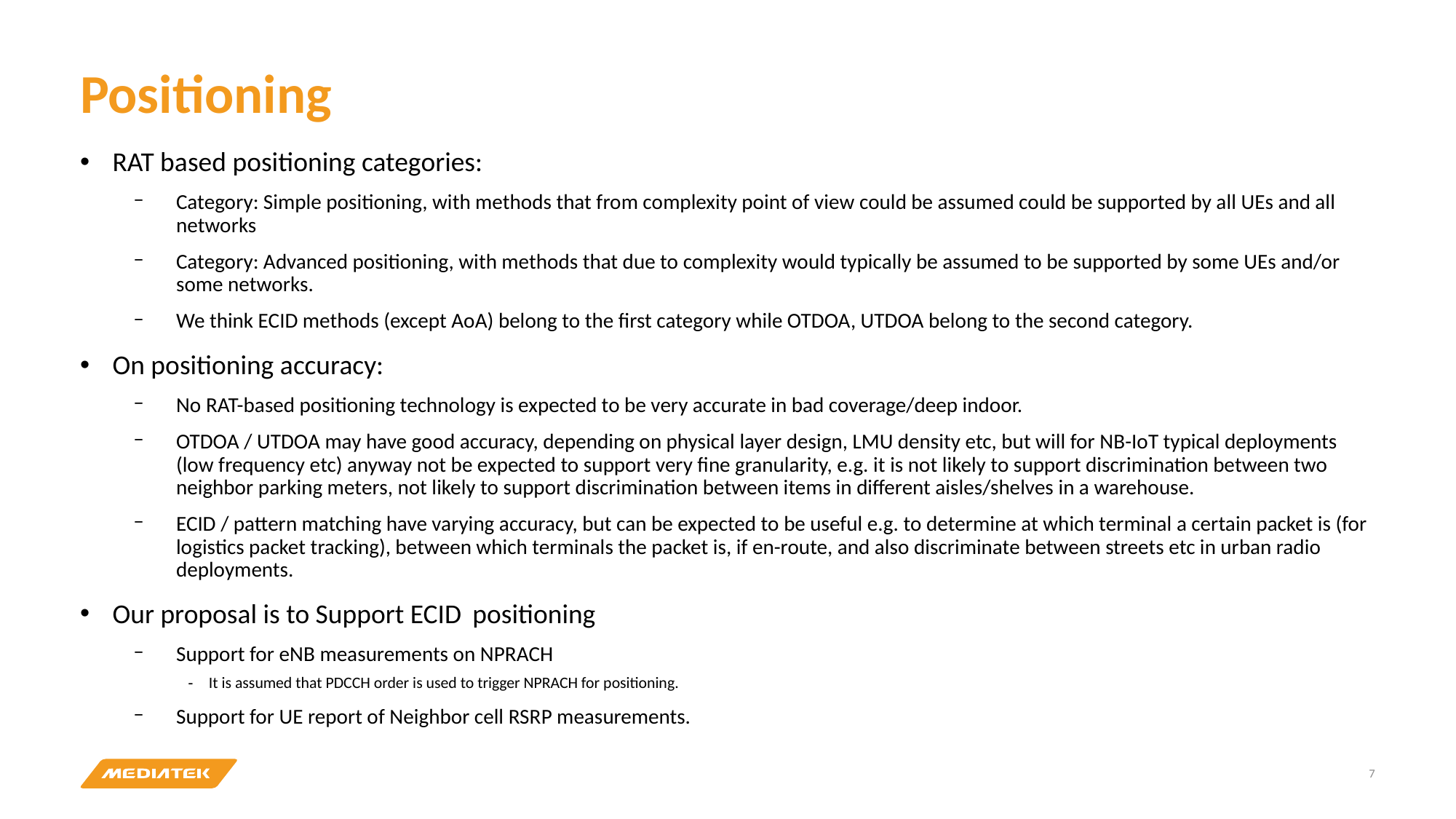

# Positioning
RAT based positioning categories:
Category: Simple positioning, with methods that from complexity point of view could be assumed could be supported by all UEs and all networks
Category: Advanced positioning, with methods that due to complexity would typically be assumed to be supported by some UEs and/or some networks.
We think ECID methods (except AoA) belong to the first category while OTDOA, UTDOA belong to the second category.
On positioning accuracy:
No RAT-based positioning technology is expected to be very accurate in bad coverage/deep indoor.
OTDOA / UTDOA may have good accuracy, depending on physical layer design, LMU density etc, but will for NB-IoT typical deployments (low frequency etc) anyway not be expected to support very fine granularity, e.g. it is not likely to support discrimination between two neighbor parking meters, not likely to support discrimination between items in different aisles/shelves in a warehouse.
ECID / pattern matching have varying accuracy, but can be expected to be useful e.g. to determine at which terminal a certain packet is (for logistics packet tracking), between which terminals the packet is, if en-route, and also discriminate between streets etc in urban radio deployments.
Our proposal is to Support ECID  positioning
Support for eNB measurements on NPRACH
It is assumed that PDCCH order is used to trigger NPRACH for positioning.
Support for UE report of Neighbor cell RSRP measurements.

7